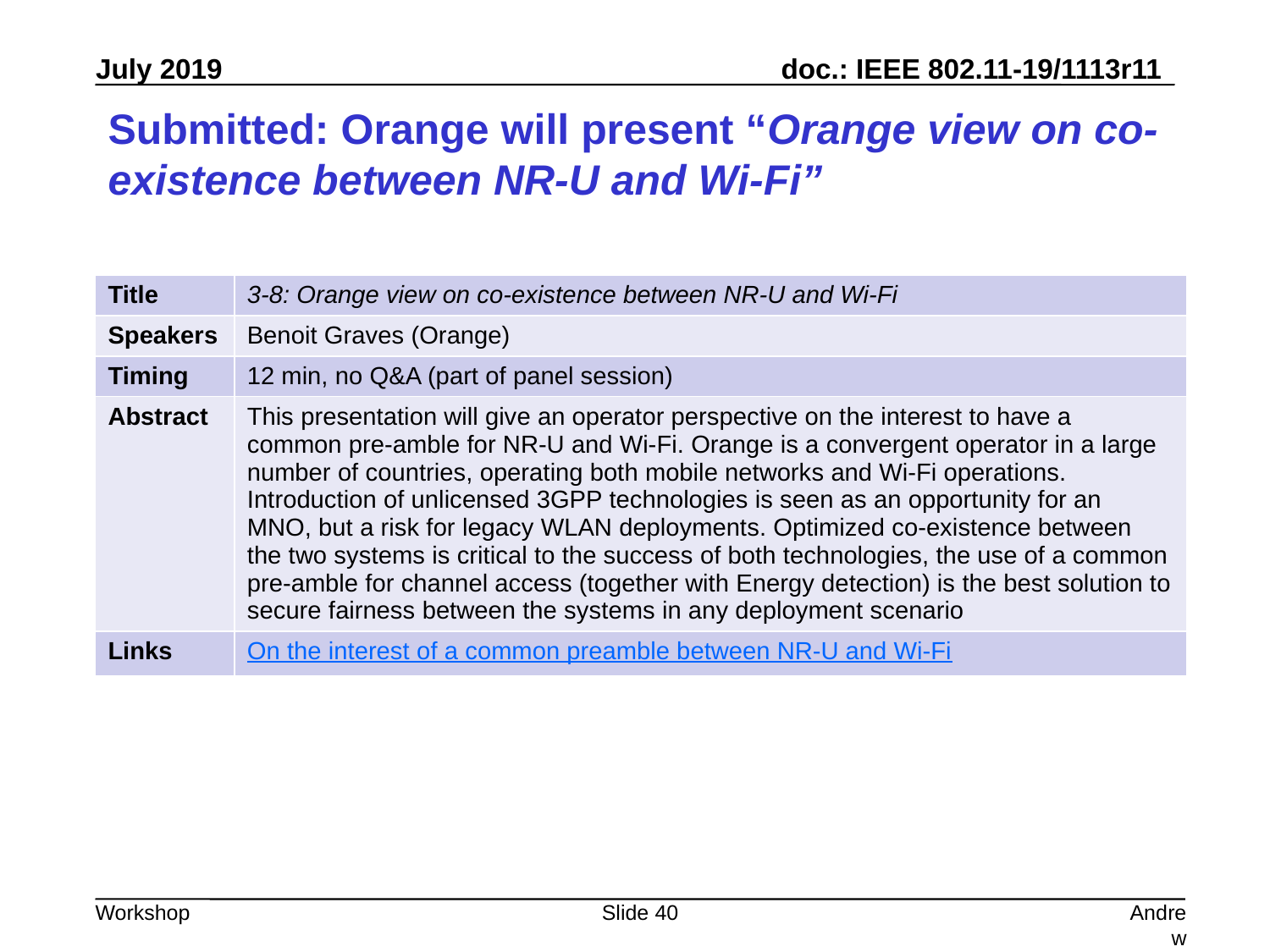

# Submitted: Orange will present “Orange view on co-existence between NR-U and Wi-Fi”
| Title | 3-8: Orange view on co-existence between NR-U and Wi-Fi |
| --- | --- |
| Speakers | Benoit Graves (Orange) |
| Timing | 12 min, no Q&A (part of panel session) |
| Abstract | This presentation will give an operator perspective on the interest to have a common pre-amble for NR-U and Wi-Fi. Orange is a convergent operator in a large number of countries, operating both mobile networks and Wi-Fi operations. Introduction of unlicensed 3GPP technologies is seen as an opportunity for an MNO, but a risk for legacy WLAN deployments. Optimized co-existence between the two systems is critical to the success of both technologies, the use of a common pre-amble for channel access (together with Energy detection) is the best solution to secure fairness between the systems in any deployment scenario |
| Links | On the interest of a common preamble between NR-U and Wi-Fi |
Slide 40
Andrew Myles, Cisco